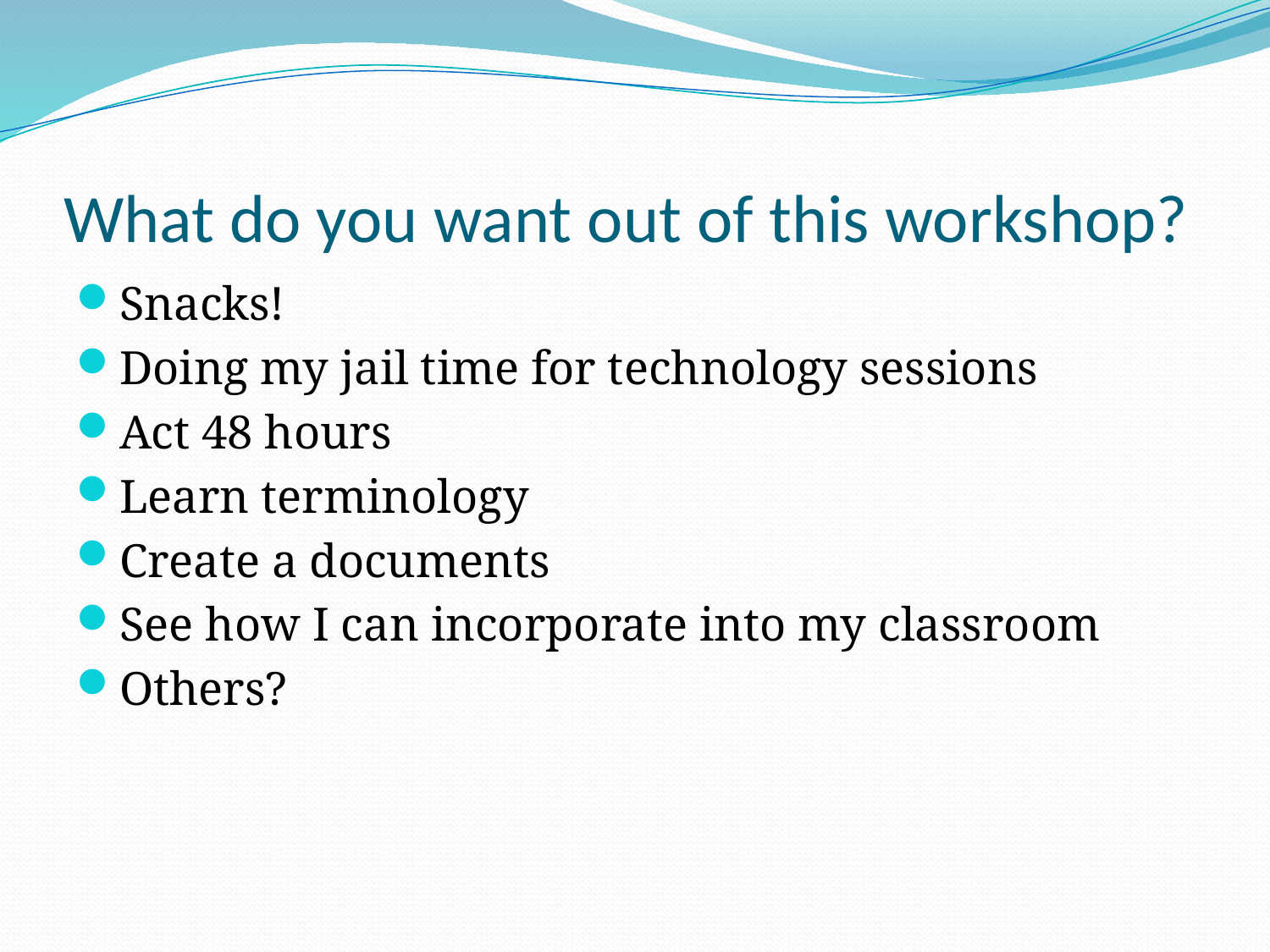

# What do you want out of this workshop?
Snacks!
Doing my jail time for technology sessions
Act 48 hours
Learn terminology
Create a documents
See how I can incorporate into my classroom
Others?